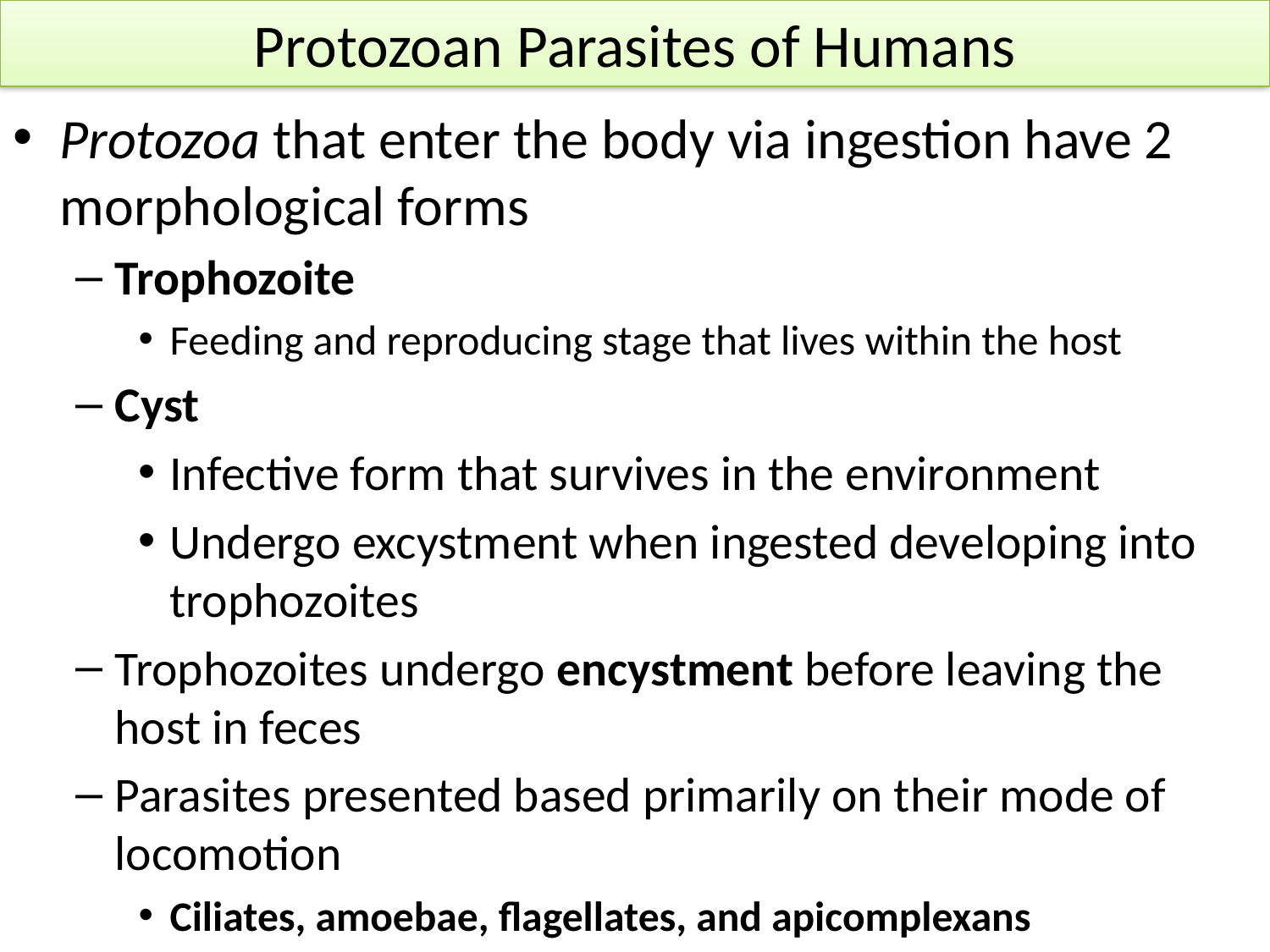

# Protozoan Parasites of Humans
Protozoa that enter the body via ingestion have 2 morphological forms
Trophozoite
Feeding and reproducing stage that lives within the host
Cyst
Infective form that survives in the environment
Undergo excystment when ingested developing into trophozoites
Trophozoites undergo encystment before leaving the host in feces
Parasites presented based primarily on their mode of locomotion
Ciliates, amoebae, flagellates, and apicomplexans